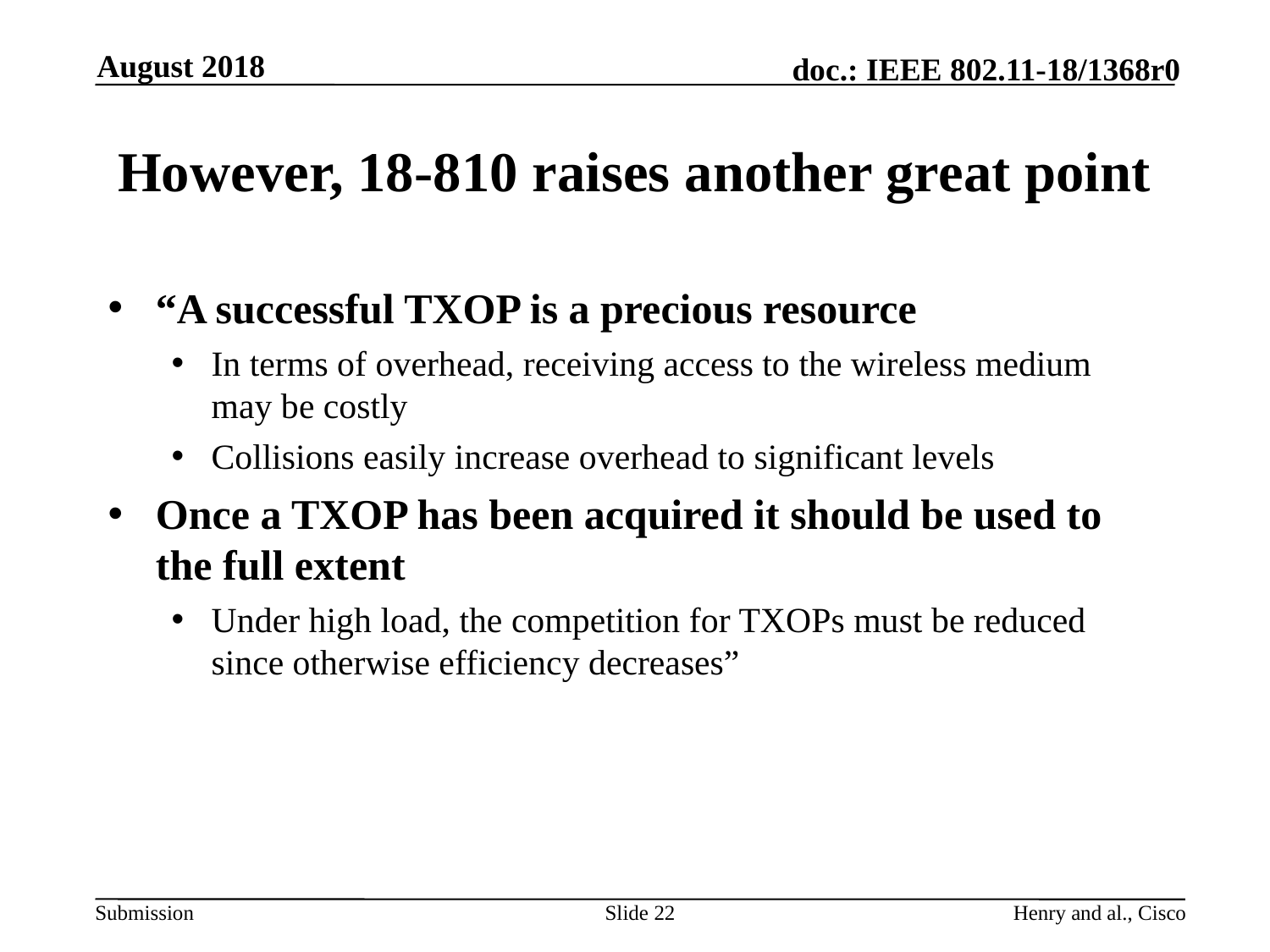

August 2018
# However, 18-810 raises another great point
“A successful TXOP is a precious resource
In terms of overhead, receiving access to the wireless medium may be costly
Collisions easily increase overhead to significant levels
Once a TXOP has been acquired it should be used to the full extent
Under high load, the competition for TXOPs must be reduced since otherwise efficiency decreases”
Slide 22
Henry and al., Cisco